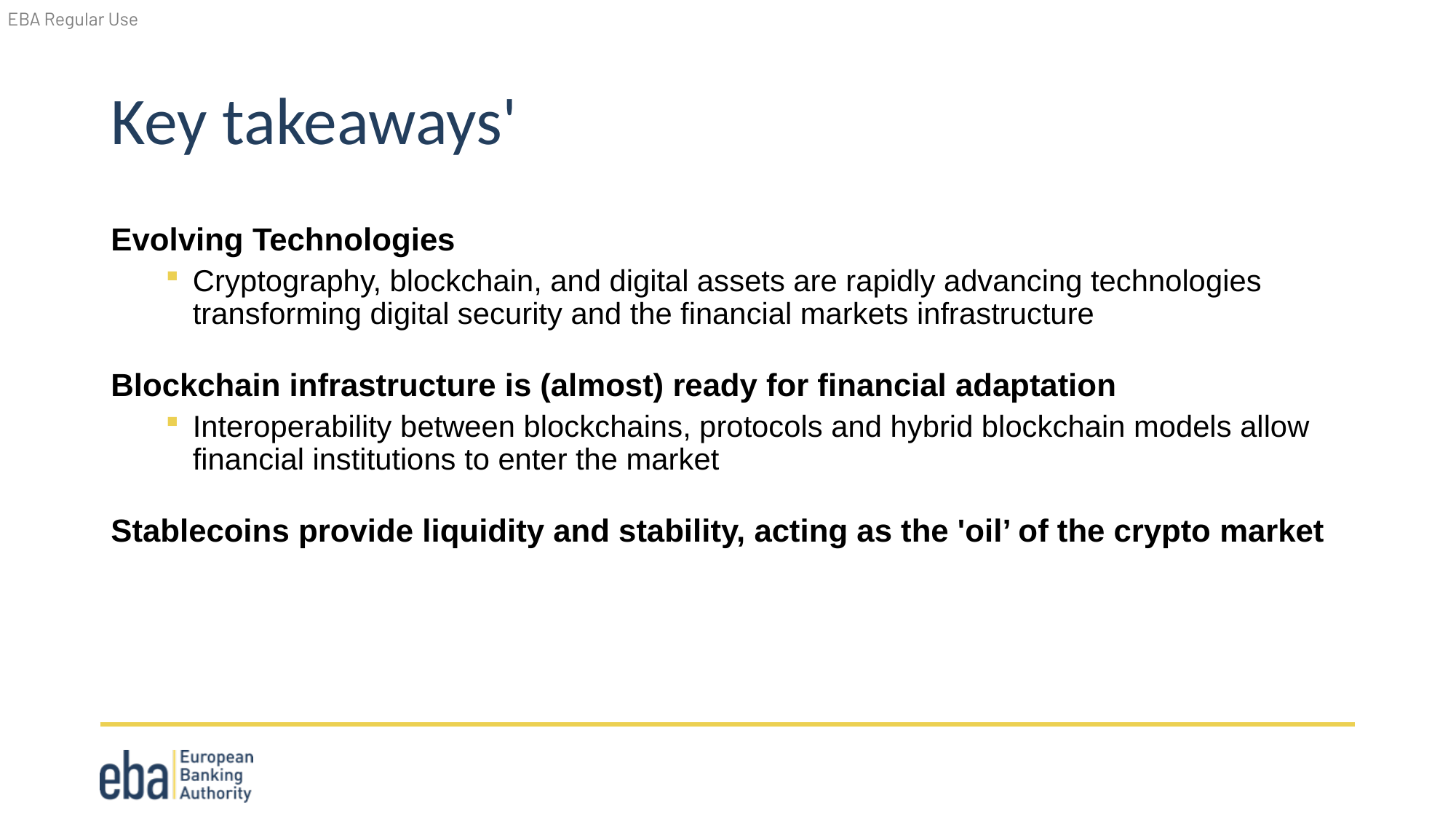

# Key takeaways'
Evolving Technologies
Cryptography, blockchain, and digital assets are rapidly advancing technologies transforming digital security and the financial markets infrastructure
Blockchain infrastructure is (almost) ready for financial adaptation
Interoperability between blockchains, protocols and hybrid blockchain models allow financial institutions to enter the market
Stablecoins provide liquidity and stability, acting as the 'oil’ of the crypto market